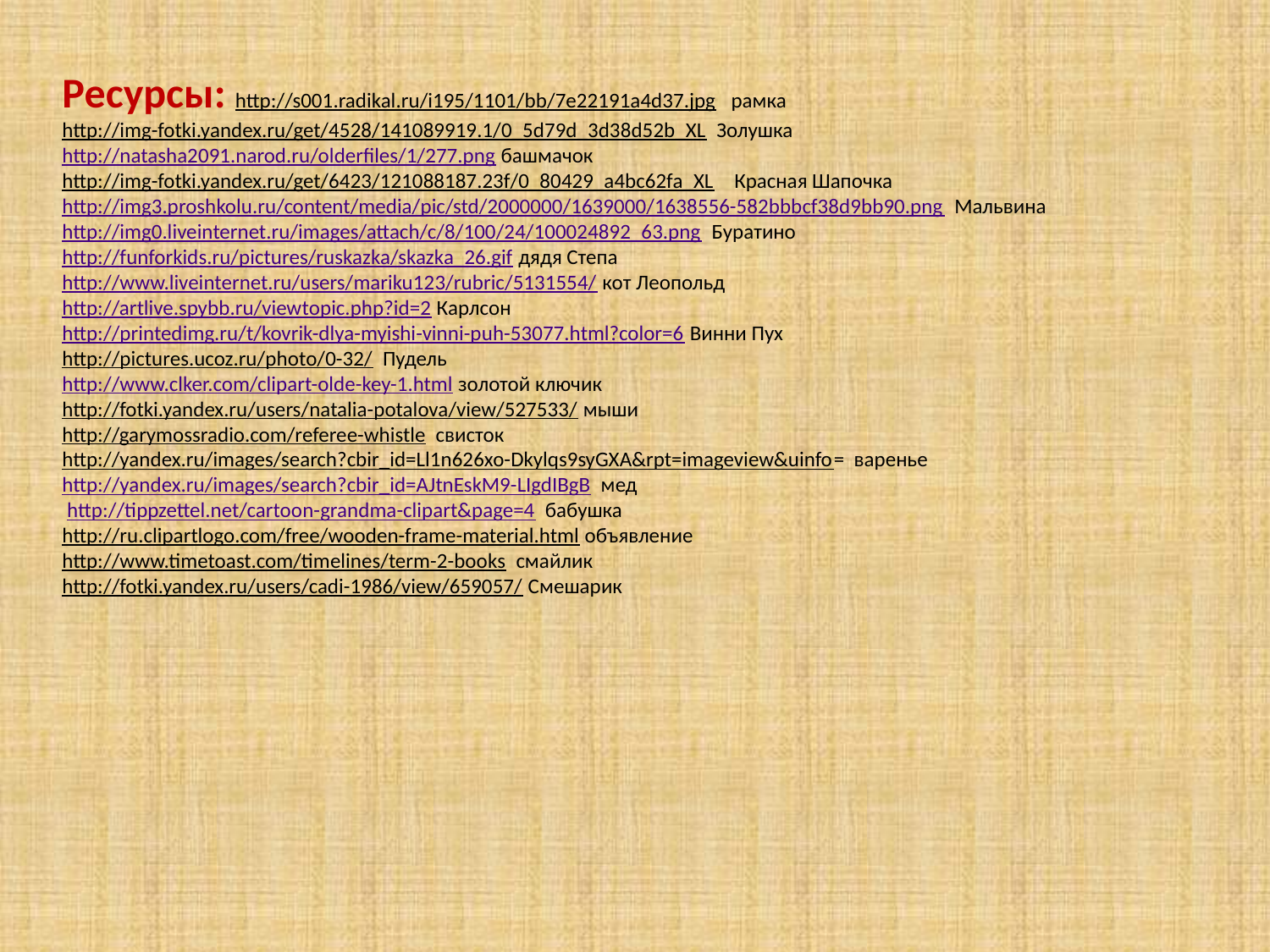

Ресурсы: http://s001.radikal.ru/i195/1101/bb/7e22191a4d37.jpg   рамка
http://img-fotki.yandex.ru/get/4528/141089919.1/0_5d79d_3d38d52b_XL  Золушка
http://natasha2091.narod.ru/olderfiles/1/277.png башмачок
http://img-fotki.yandex.ru/get/6423/121088187.23f/0_80429_a4bc62fa_XL    Красная Шапочка http://img3.proshkolu.ru/content/media/pic/std/2000000/1639000/1638556-582bbbcf38d9bb90.png  Мальвина http://img0.liveinternet.ru/images/attach/c/8/100/24/100024892_63.png  Буратино http://funforkids.ru/pictures/ruskazka/skazka_26.gif дядя Степа
http://www.liveinternet.ru/users/mariku123/rubric/5131554/ кот Леопольд
http://artlive.spybb.ru/viewtopic.php?id=2 Карлсон
http://printedimg.ru/t/kovrik-dlya-myishi-vinni-puh-53077.html?color=6 Винни Пух
http://pictures.ucoz.ru/photo/0-32/  Пудель
http://www.clker.com/clipart-olde-key-1.html золотой ключик
http://fotki.yandex.ru/users/natalia-potalova/view/527533/ мыши
http://garymossradio.com/referee-whistle  свисток
http://yandex.ru/images/search?cbir_id=Ll1n626xo-Dkylqs9syGXA&rpt=imageview&uinfo=  варенье  http://yandex.ru/images/search?cbir_id=AJtnEskM9-LIgdIBgB  мед
 http://tippzettel.net/cartoon-grandma-clipart&page=4  бабушка
http://ru.clipartlogo.com/free/wooden-frame-material.html объявление
http://www.timetoast.com/timelines/term-2-books  смайлик
http://fotki.yandex.ru/users/cadi-1986/view/659057/ Смешарик